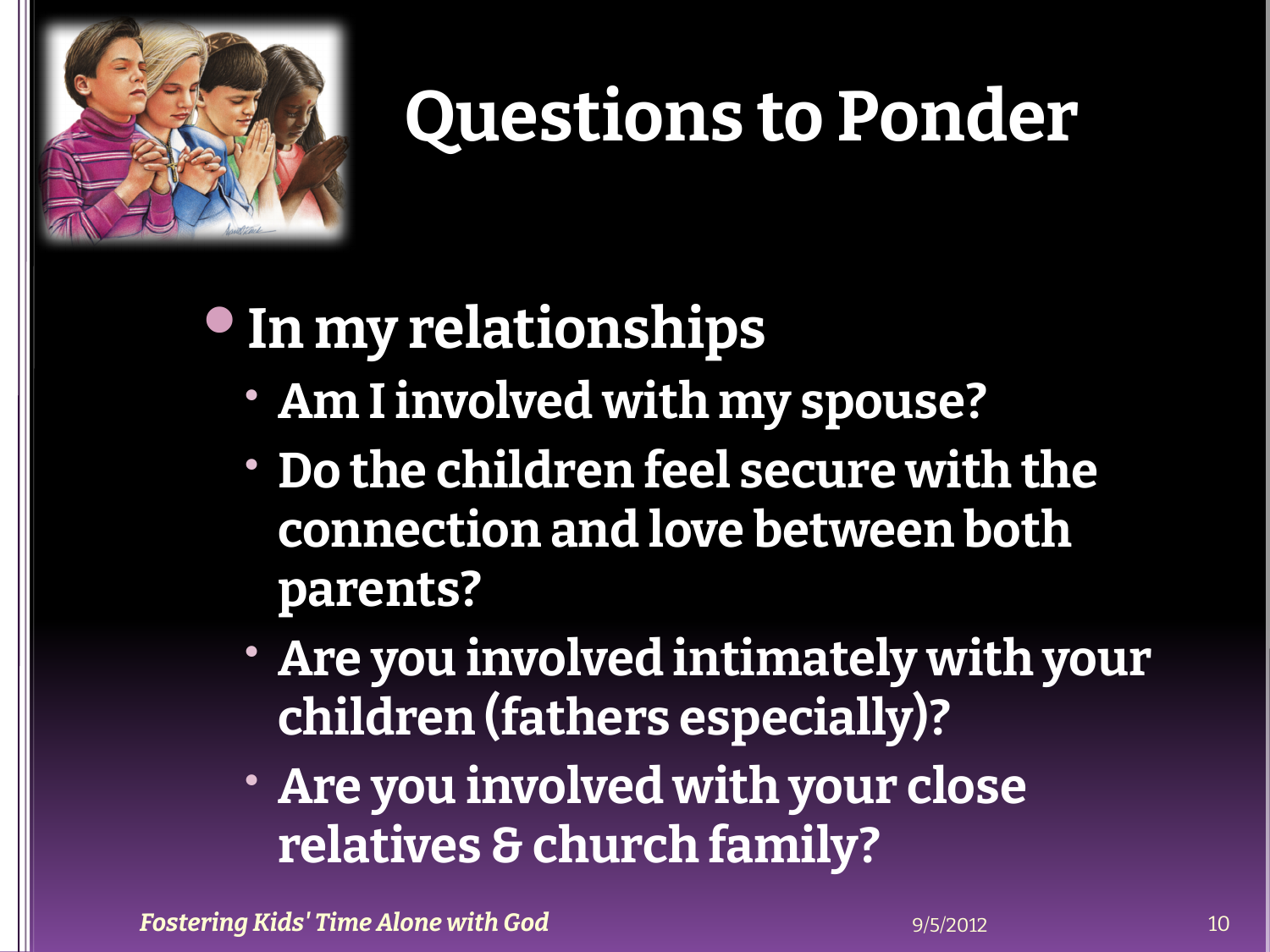

# Questions to Ponder
In my relationships
Am I involved with my spouse?
Do the children feel secure with the connection and love between both parents?
Are you involved intimately with your children (fathers especially)?
Are you involved with your close relatives & church family?

Fostering Kids' Time Alone with God
9/5/2012
10